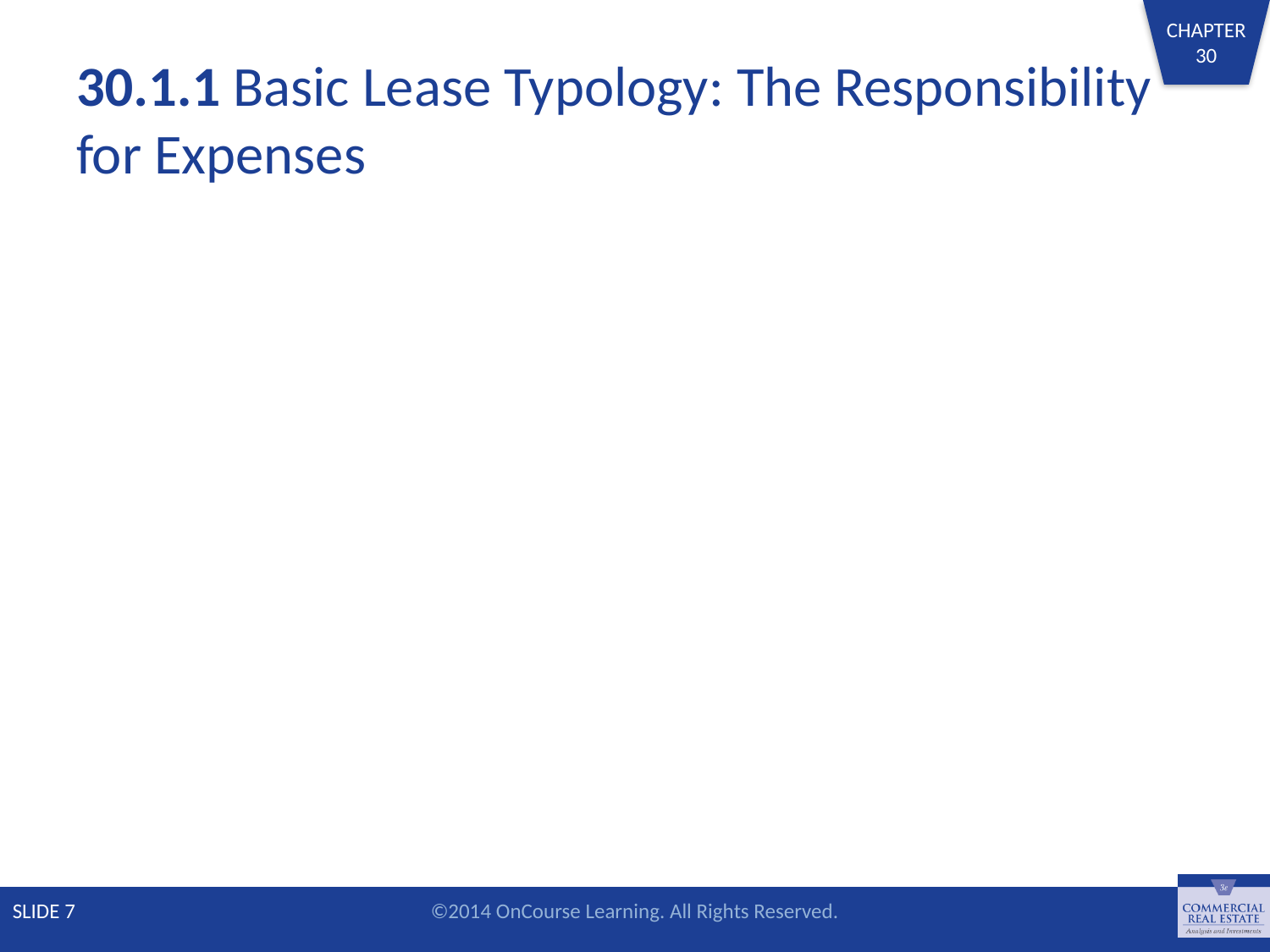

# 30.1.1 Basic Lease Typology: The Responsibility for Expenses

SLIDE 7